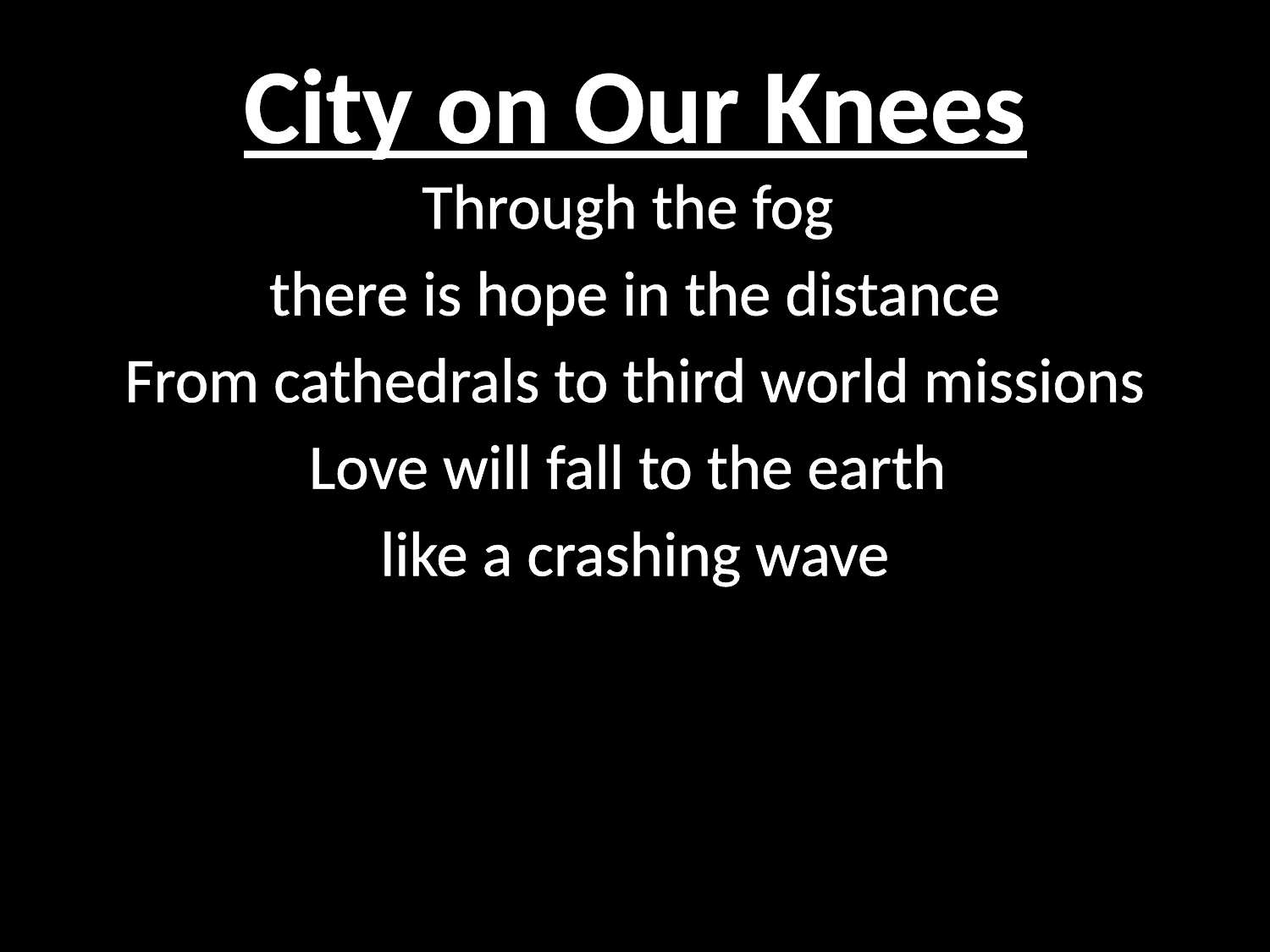

# City on Our Knees
Through the fog
there is hope in the distance
From cathedrals to third world missions
Love will fall to the earth
like a crashing wave